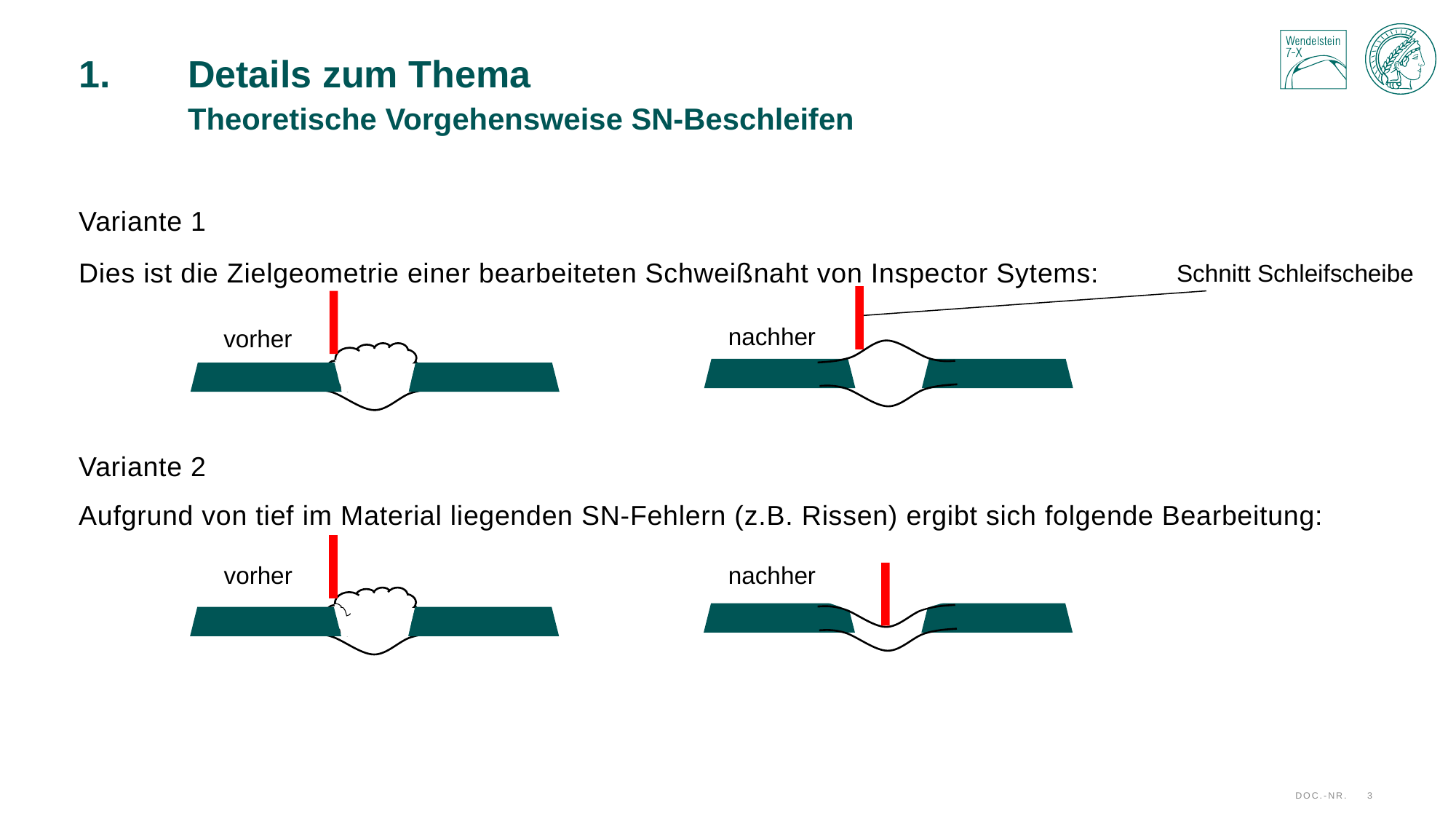

# 1.	Details zum Thema Theoretische Vorgehensweise SN-Beschleifen
Variante 1
Dies ist die Zielgeometrie einer bearbeiteten Schweißnaht von Inspector Sytems:

Variante 2
Aufgrund von tief im Material liegenden SN-Fehlern (z.B. Rissen) ergibt sich folgende Bearbeitung:
Schnitt Schleifscheibe

nachher
vorher

vorher
nachher

Doc.-Nr.
3